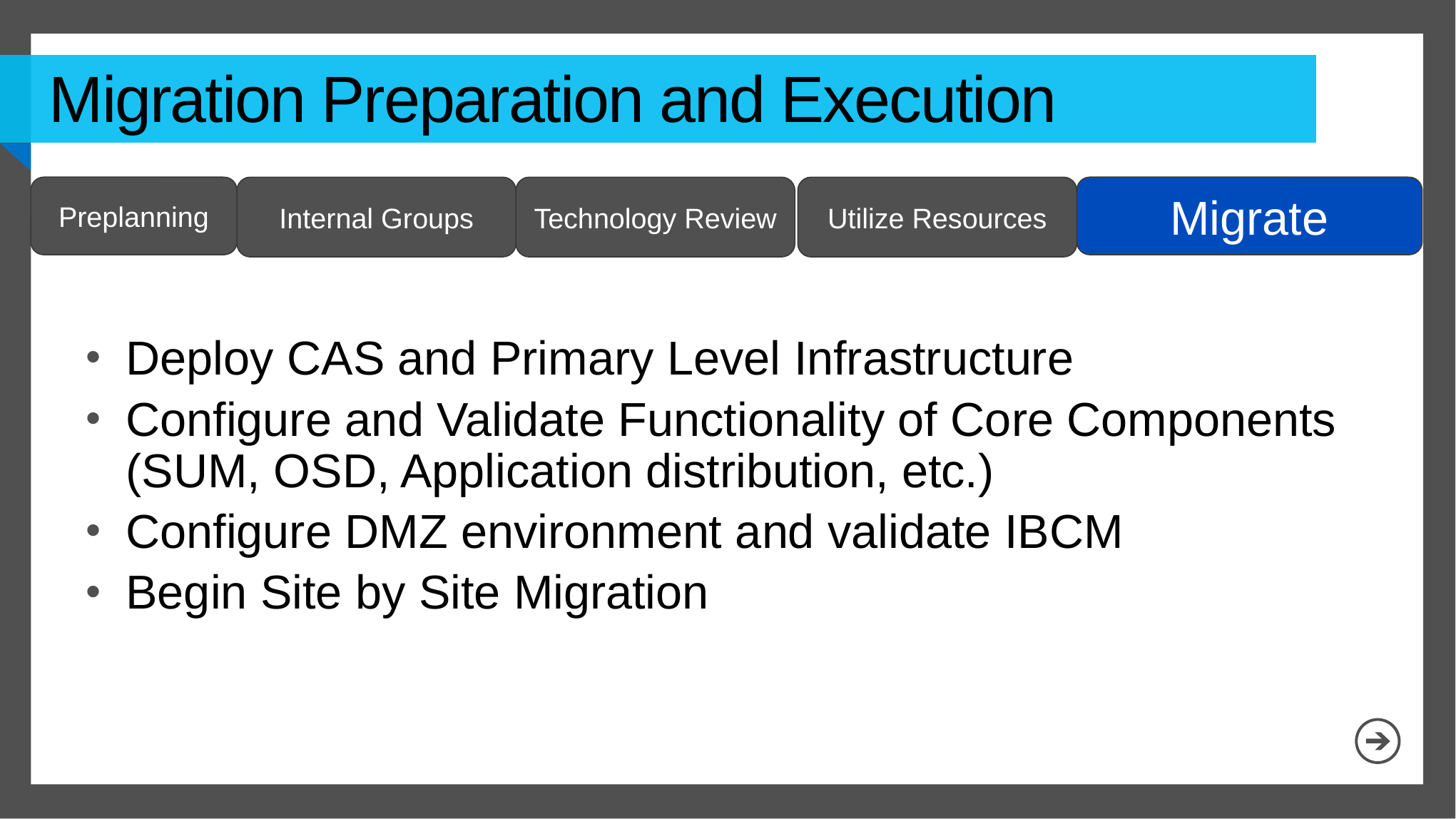

# Migration Preparation and Execution
Preplanning
Internal Groups
Technology Review
Utilize Resources
Migrate
Deploy CAS and Primary Level Infrastructure
Configure and Validate Functionality of Core Components (SUM, OSD, Application distribution, etc.)
Configure DMZ environment and validate IBCM
Begin Site by Site Migration